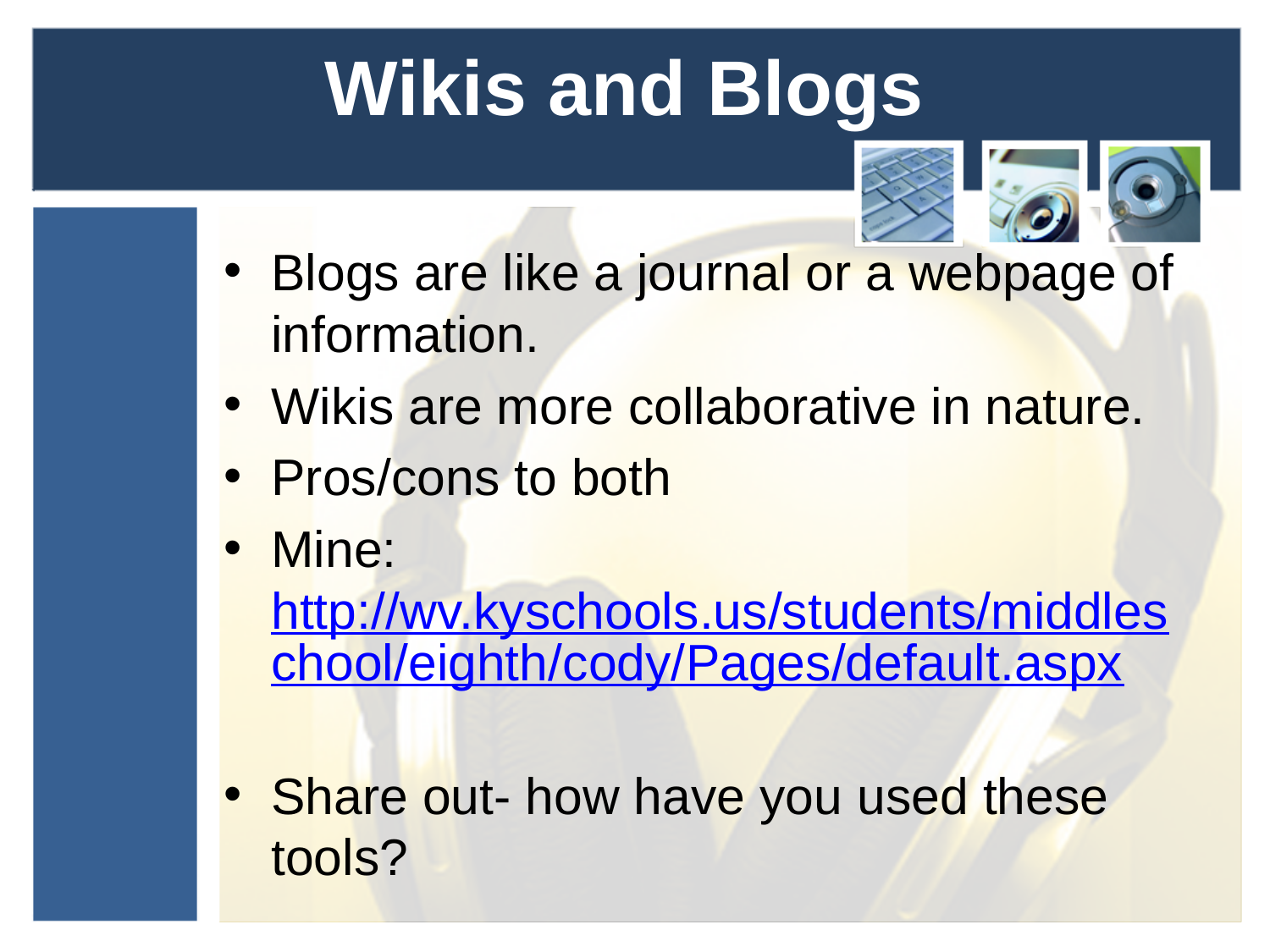

# Wikis and Blogs
Blogs are like a journal or a webpage of information.
Wikis are more collaborative in nature.
Pros/cons to both
Mine: http://wv.kyschools.us/students/middleschool/eighth/cody/Pages/default.aspx
Share out- how have you used these tools?